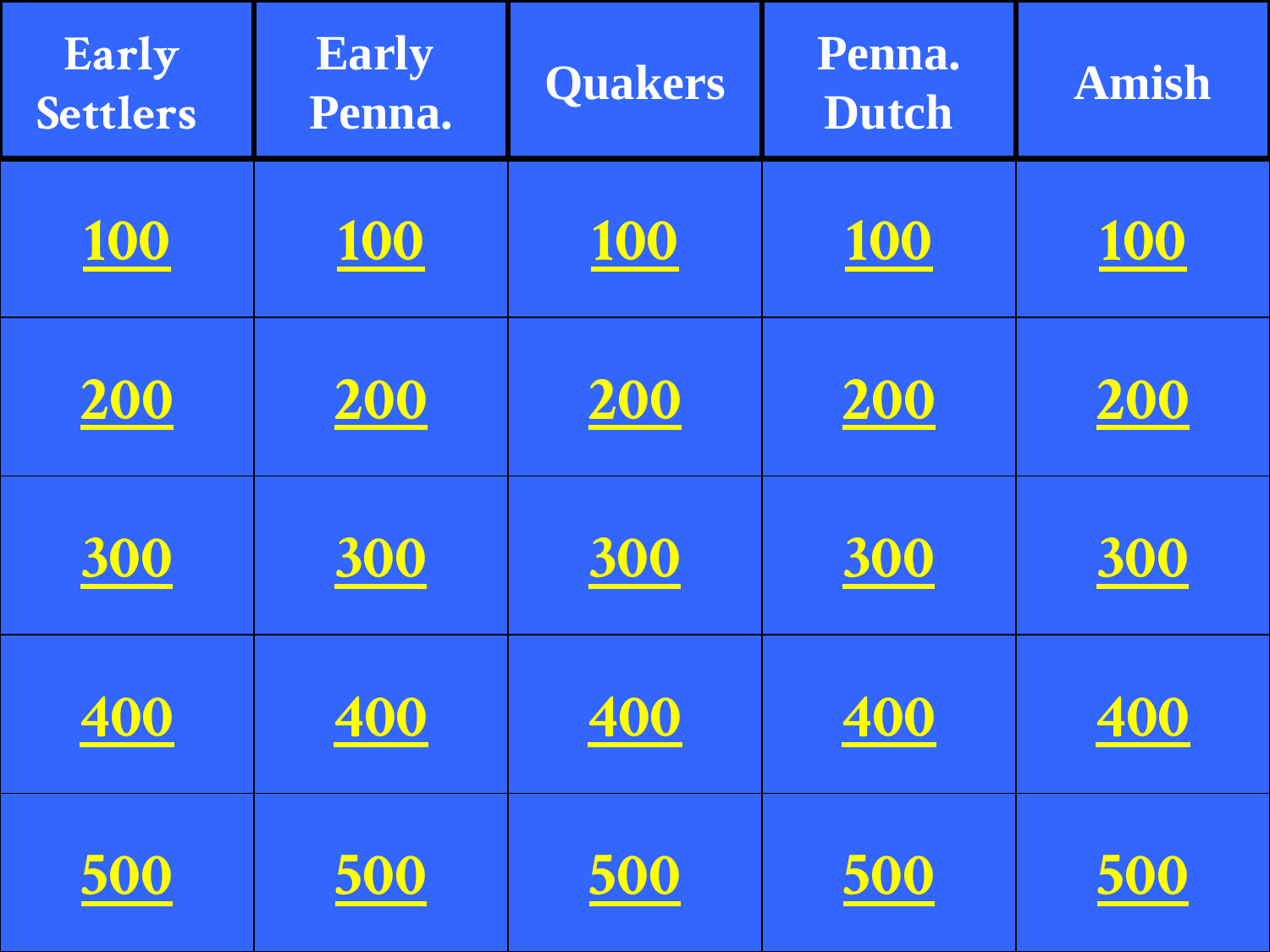

Early
Settlers
Early
Penna.
Quakers
Penna.
Dutch
Amish
100
100
100
100
100
200
200
200
200
200
300
300
300
300
300
400
400
400
400
400
500
500
500
500
500